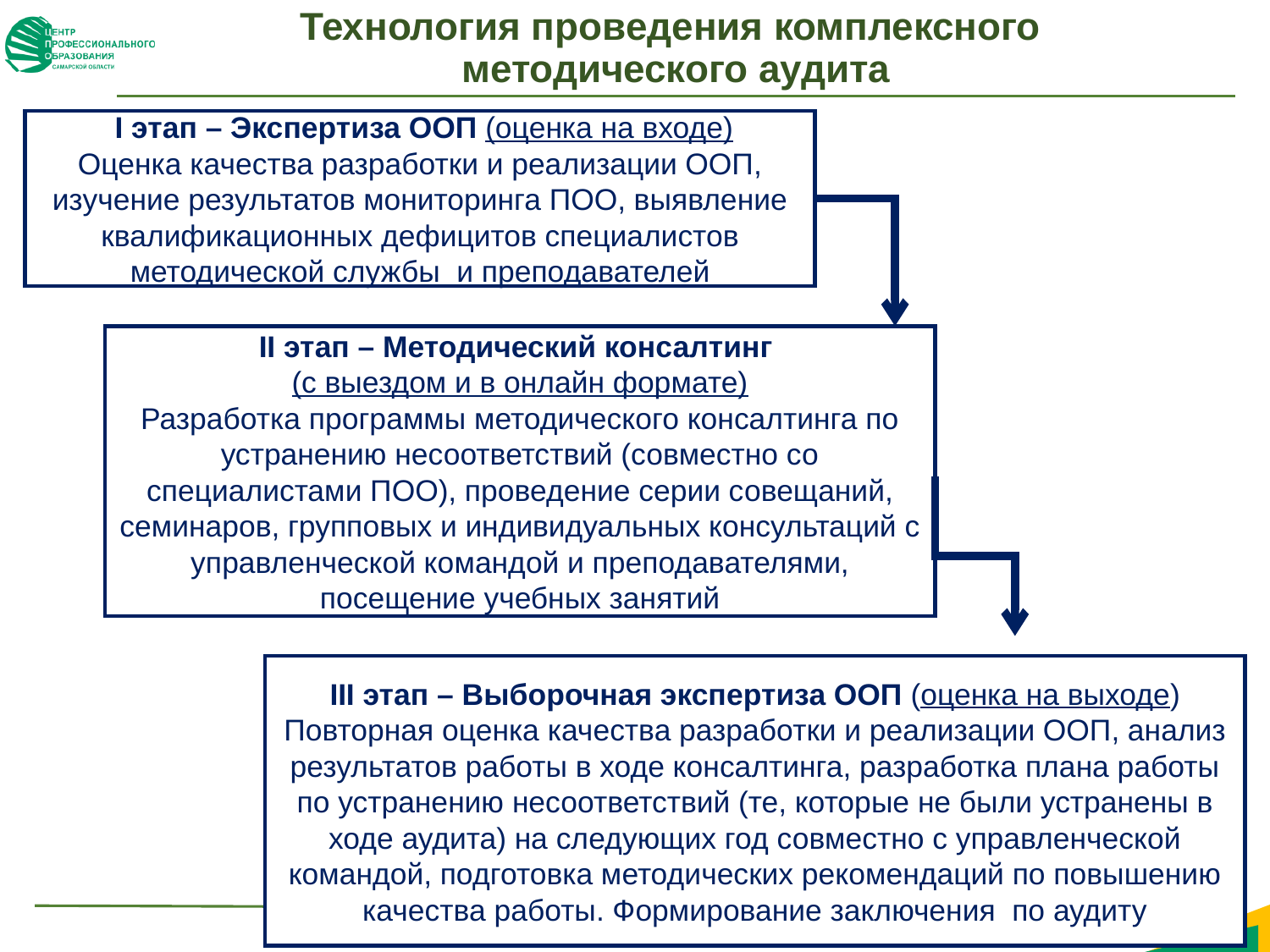

# Технология проведения комплексного методического аудита
 I этап – Экспертиза ООП (оценка на входе)
Оценка качества разработки и реализации ООП, изучение результатов мониторинга ПОО, выявление квалификационных дефицитов специалистов методической службы  и преподавателей
II этап – Методический консалтинг
(с выездом и в онлайн формате)
Разработка программы методического консалтинга по устранению несоответствий (совместно со специалистами ПОО), проведение серии совещаний, семинаров, групповых и индивидуальных консультаций с управленческой командой и преподавателями, посещение учебных занятий
III этап – Выборочная экспертиза ООП (оценка на выходе)
Повторная оценка качества разработки и реализации ООП, анализ результатов работы в ходе консалтинга, разработка плана работы по устранению несоответствий (те, которые не были устранены в ходе аудита) на следующих год совместно с управленческой командой, подготовка методических рекомендаций по повышению качества работы. Формирование заключения  по аудиту